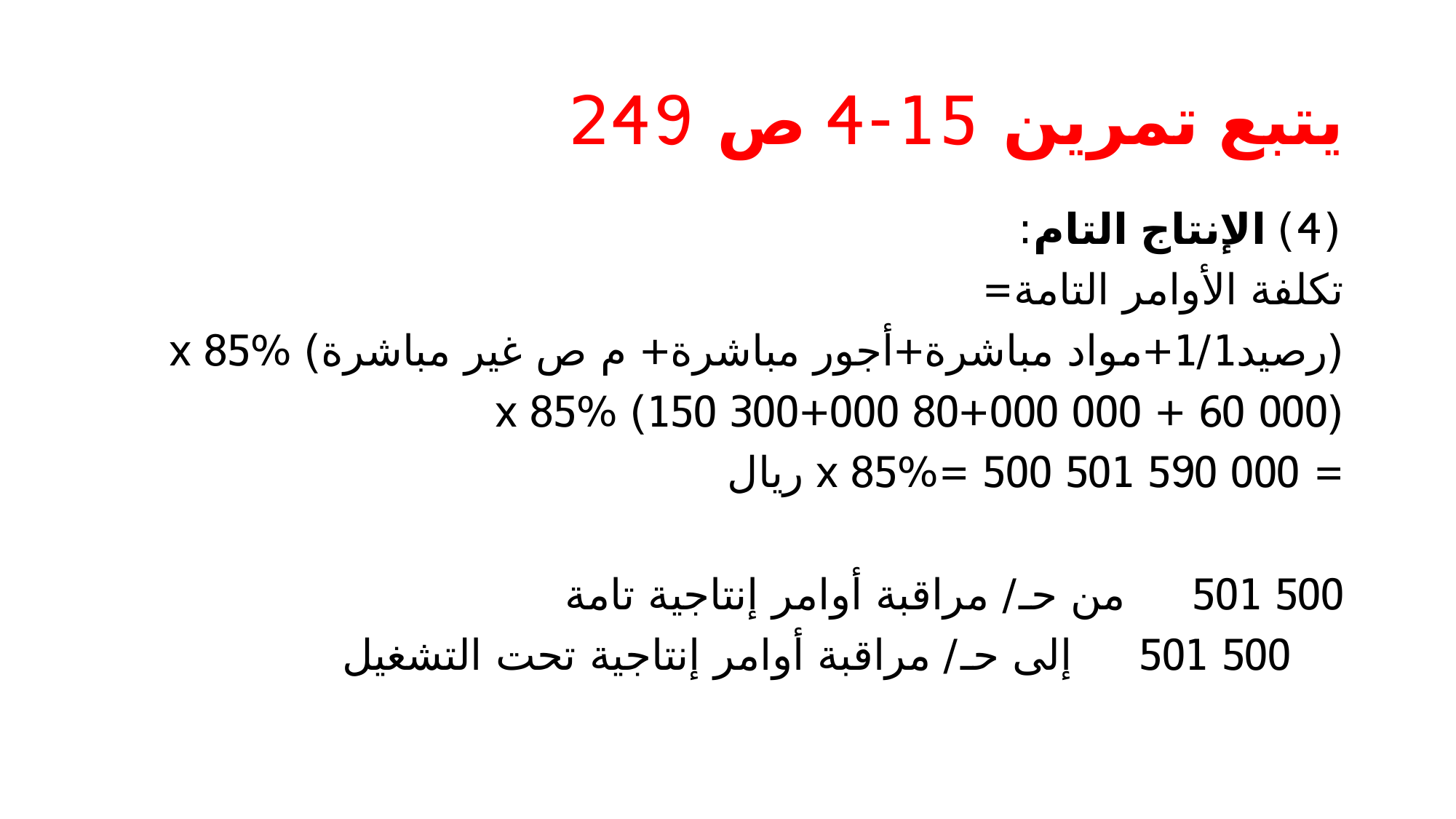

# يتبع تمرين 15-4 ص 249
(4) الإنتاج التام:
تكلفة الأوامر التامة=
(رصيد1/1+مواد مباشرة+أجور مباشرة+ م ص غير مباشرة) x 85%
(000 60 + 000 80+000 300+000 150) x 85%
= 000 590 x 85%= 500 501 ريال

500 501     من حـ/ مراقبة أوامر إنتاجية تامة
    500 501     إلى حـ/ مراقبة أوامر إنتاجية تحت التشغيل